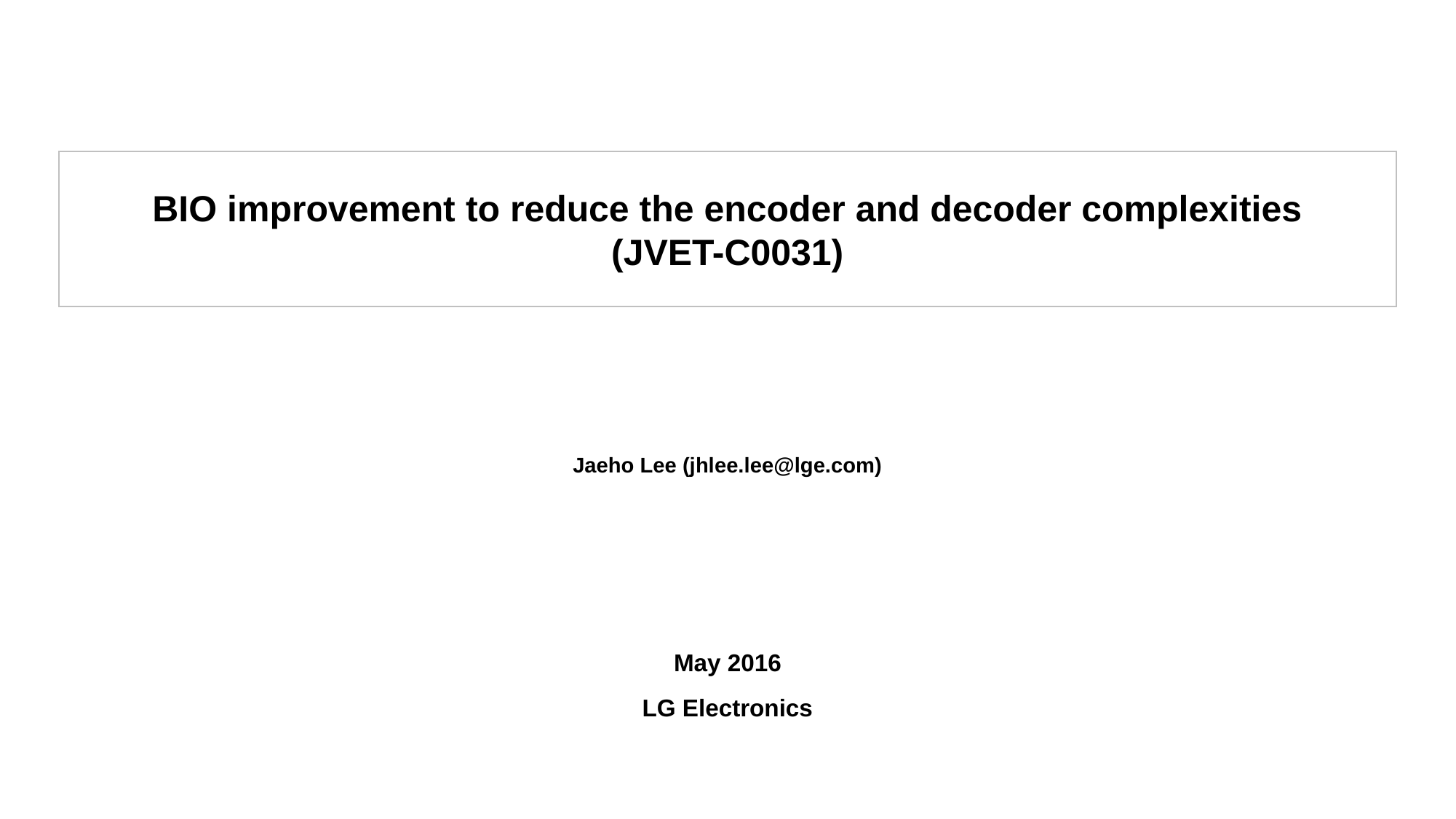

BIO improvement to reduce the encoder and decoder complexities
(JVET-C0031)
Jaeho Lee (jhlee.lee@lge.com)
May 2016
LG Electronics